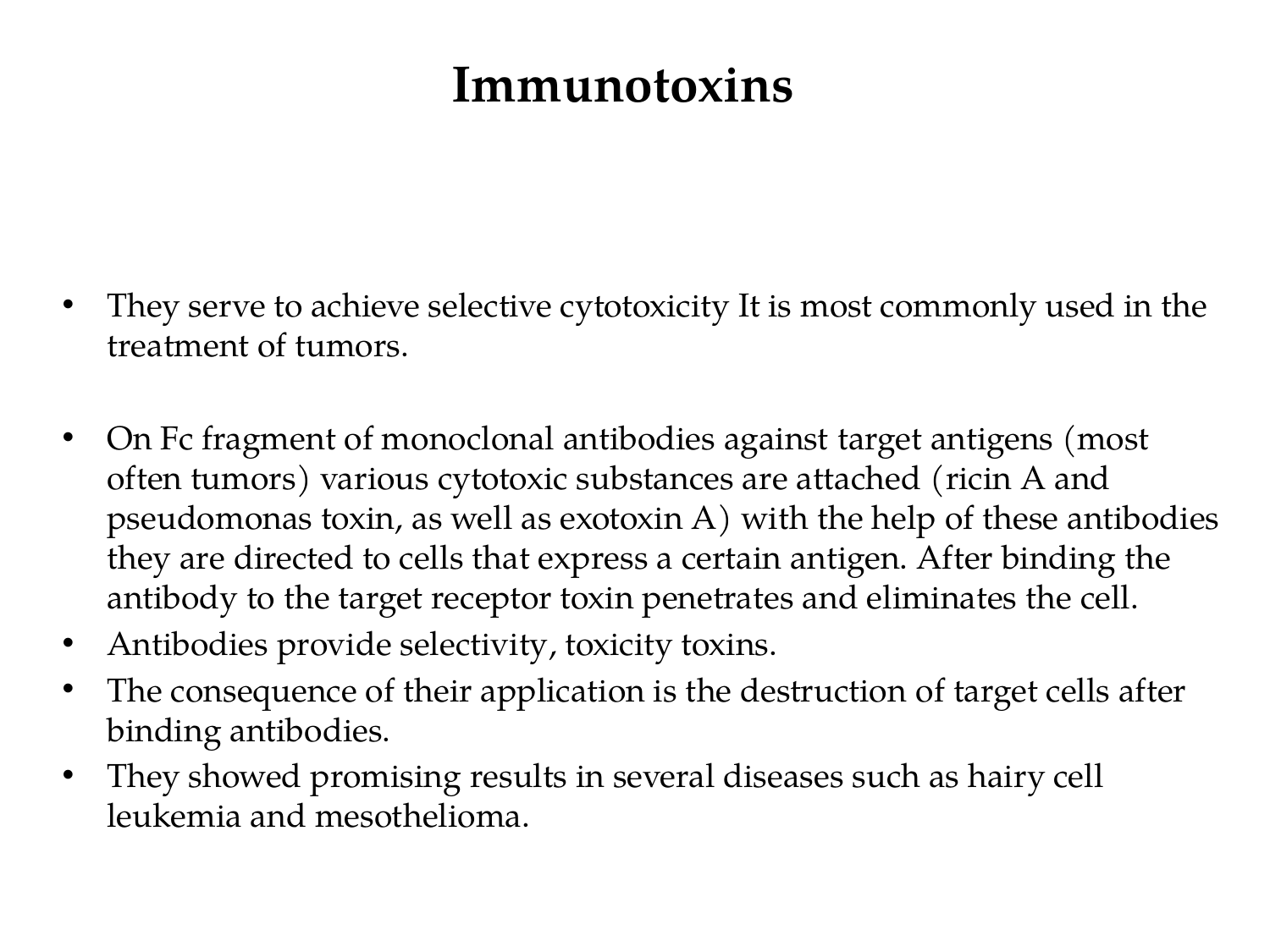

# Immunotoxins
They serve to achieve selective cytotoxicity It is most commonly used in the treatment of tumors.

On Fc fragment of monoclonal antibodies against target antigens (most often tumors) various cytotoxic substances are attached (ricin A and pseudomonas toxin, as well as exotoxin A) with the help of these antibodies they are directed to cells that express a certain antigen. After binding the antibody to the target receptor toxin penetrates and eliminates the cell.
Antibodies provide selectivity, toxicity toxins.
The consequence of their application is the destruction of target cells after binding antibodies.
They showed promising results in several diseases such as hairy cell leukemia and mesothelioma.